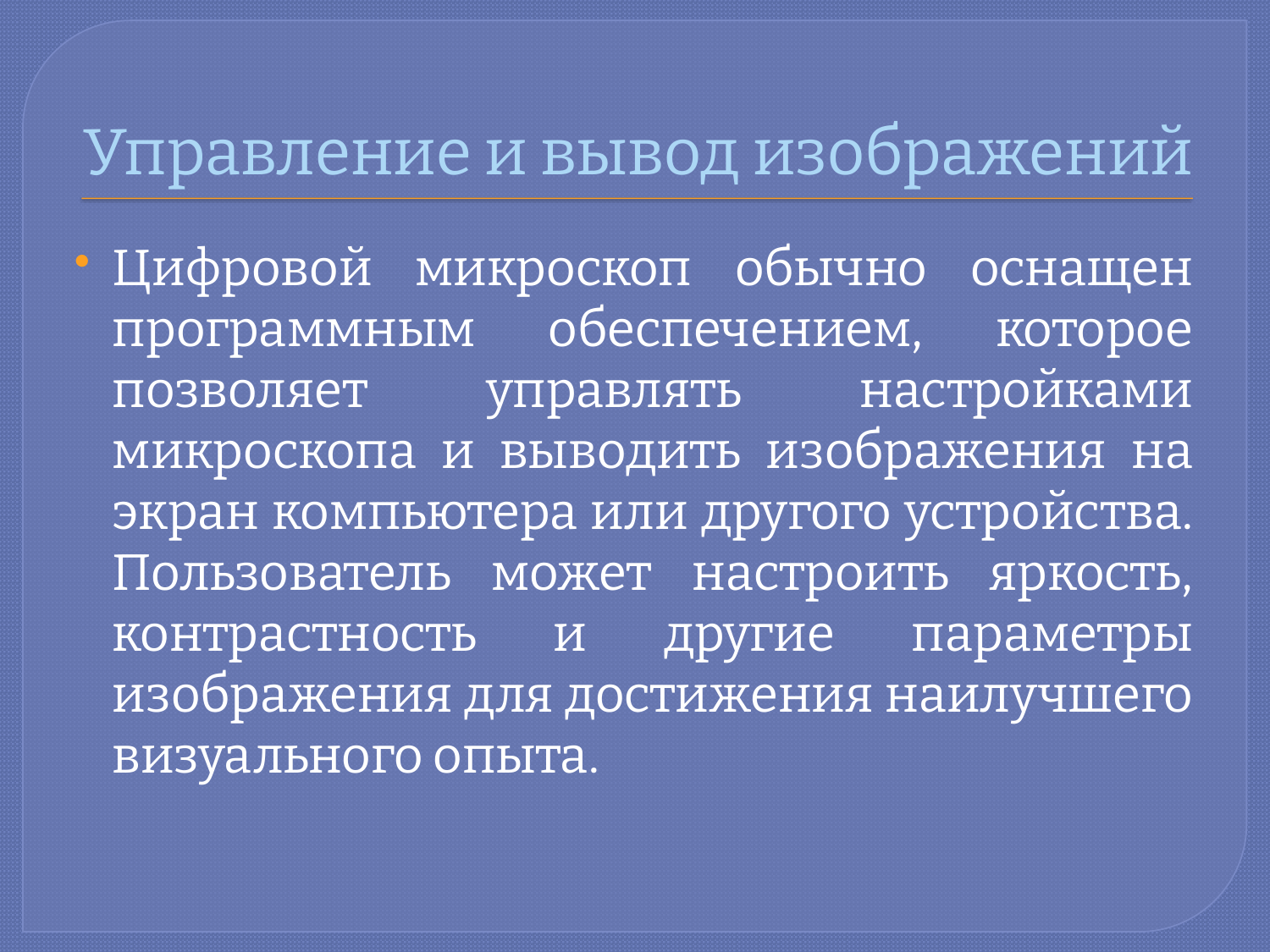

# Управление и вывод изображений
Цифровой микроскоп обычно оснащен программным обеспечением, которое позволяет управлять настройками микроскопа и выводить изображения на экран компьютера или другого устройства. Пользователь может настроить яркость, контрастность и другие параметры изображения для достижения наилучшего визуального опыта.